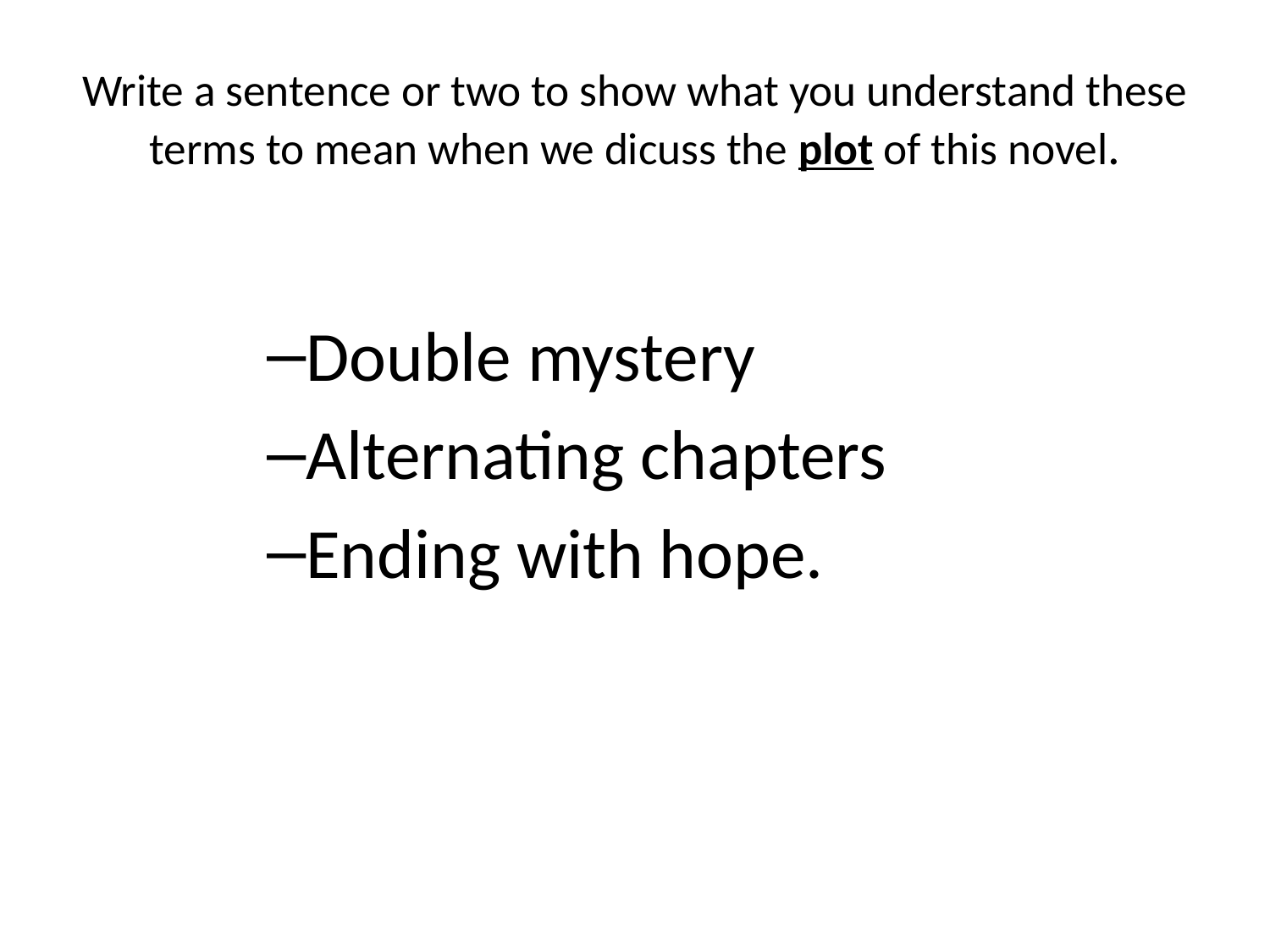

# Write a sentence or two to show what you understand these terms to mean when we dicuss the plot of this novel.

Double mystery
Alternating chapters
Ending with hope.